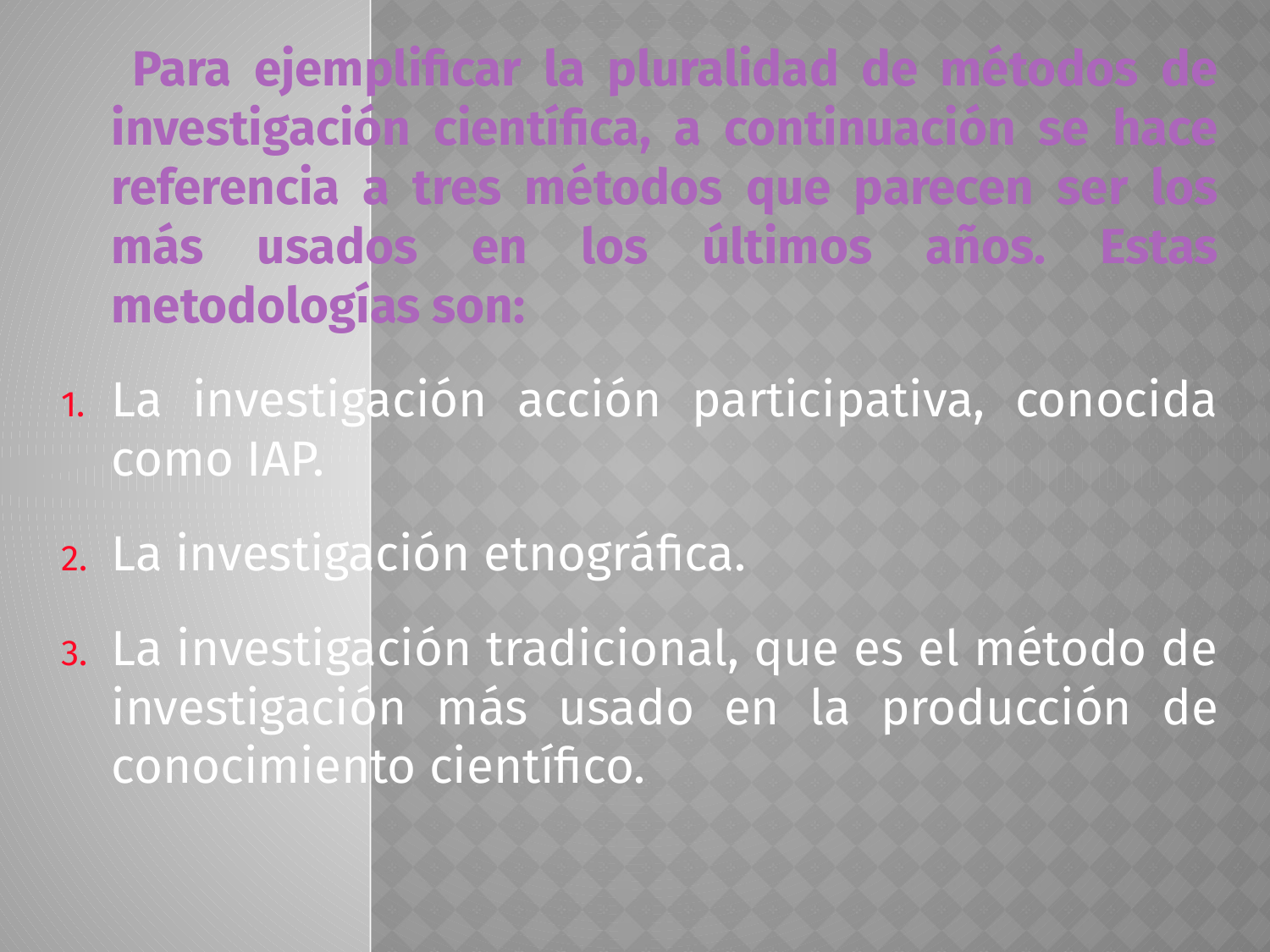

Para ejemplificar la pluralidad de métodos de investigación científica, a continuación se hace referencia a tres métodos que parecen ser los más usados en los últimos años. Estas metodologías son:
La investigación acción participativa, conocida como IAP.
La investigación etnográfica.
La investigación tradicional, que es el método de investigación más usado en la producción de conocimiento científico.